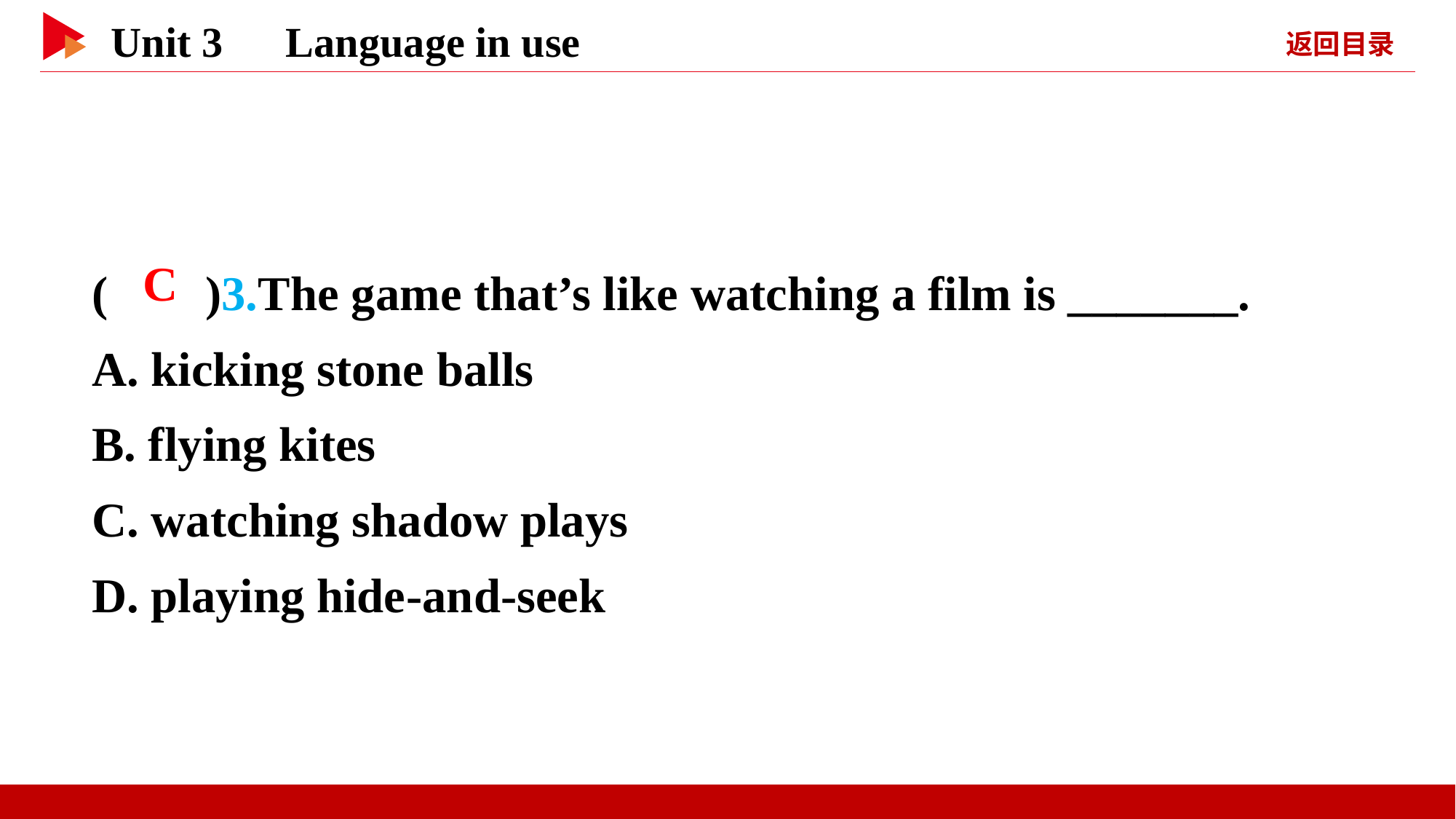

(        )3.The game that’s like watching a film is _______.
A. kicking stone balls
B. flying kites
C. watching shadow plays
D. playing hide-and-seek
   C